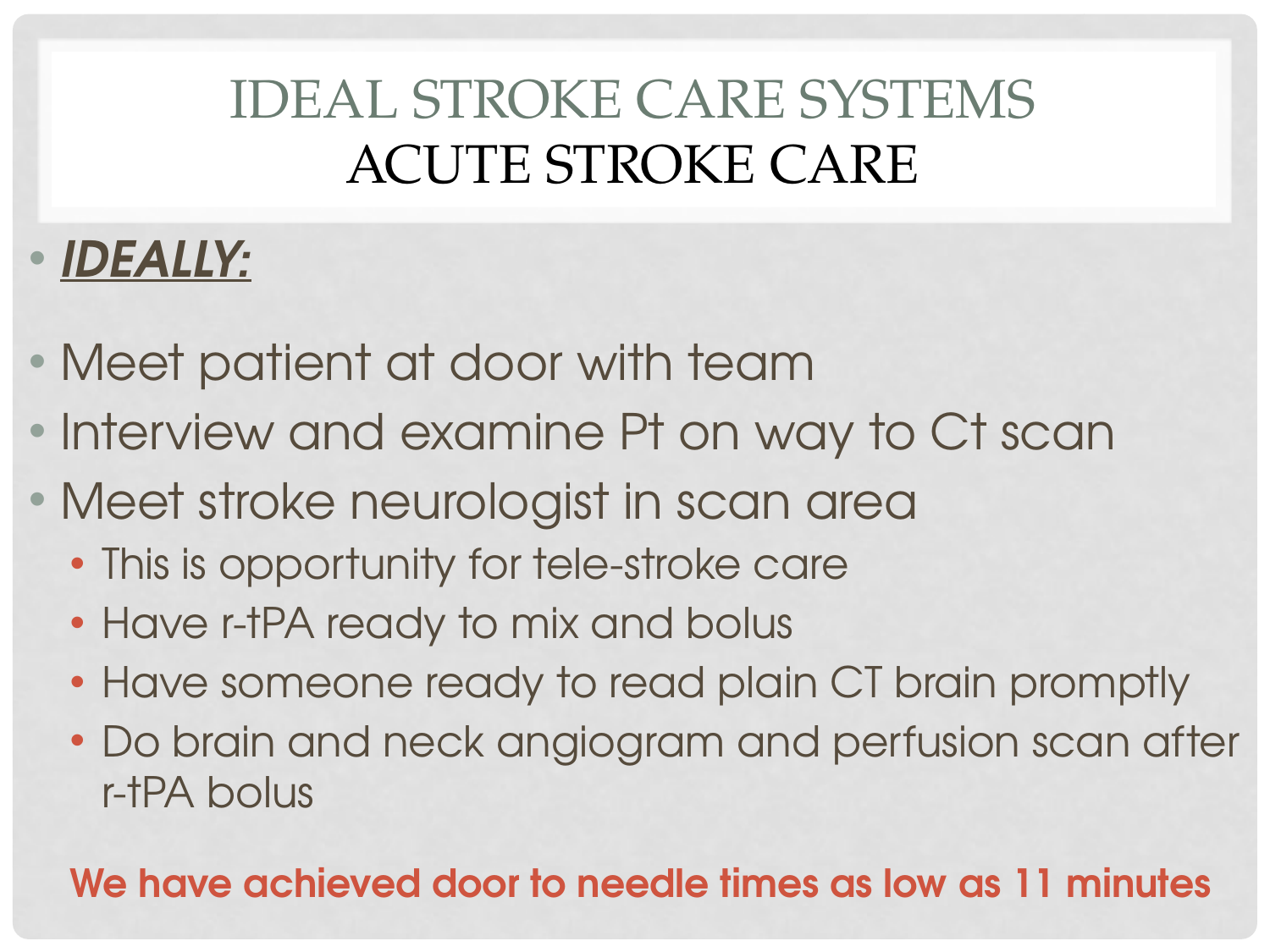

# Ideal stroke care systems acute stroke care
IDEALLY:

Meet patient at door with team
Interview and examine Pt on way to Ct scan
Meet stroke neurologist in scan area
This is opportunity for tele-stroke care
Have r-tPA ready to mix and bolus
Have someone ready to read plain CT brain promptly
Do brain and neck angiogram and perfusion scan after r-tPA bolus

We have achieved door to needle times as low as 11 minutes